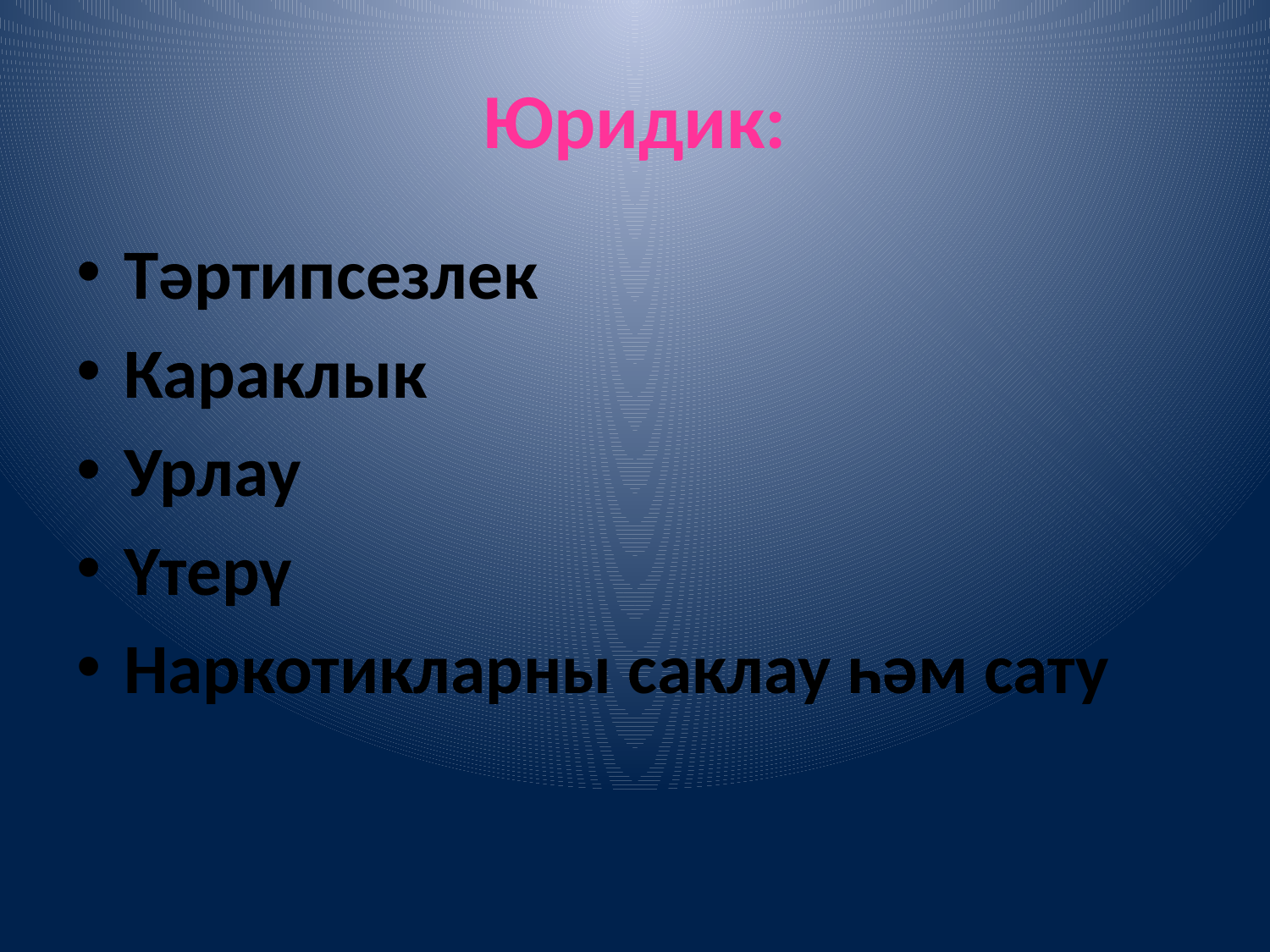

# Юридик:
Тәртипсезлек
Караклык
Урлау
Үтерү
Наркотикларны саклау һәм сату